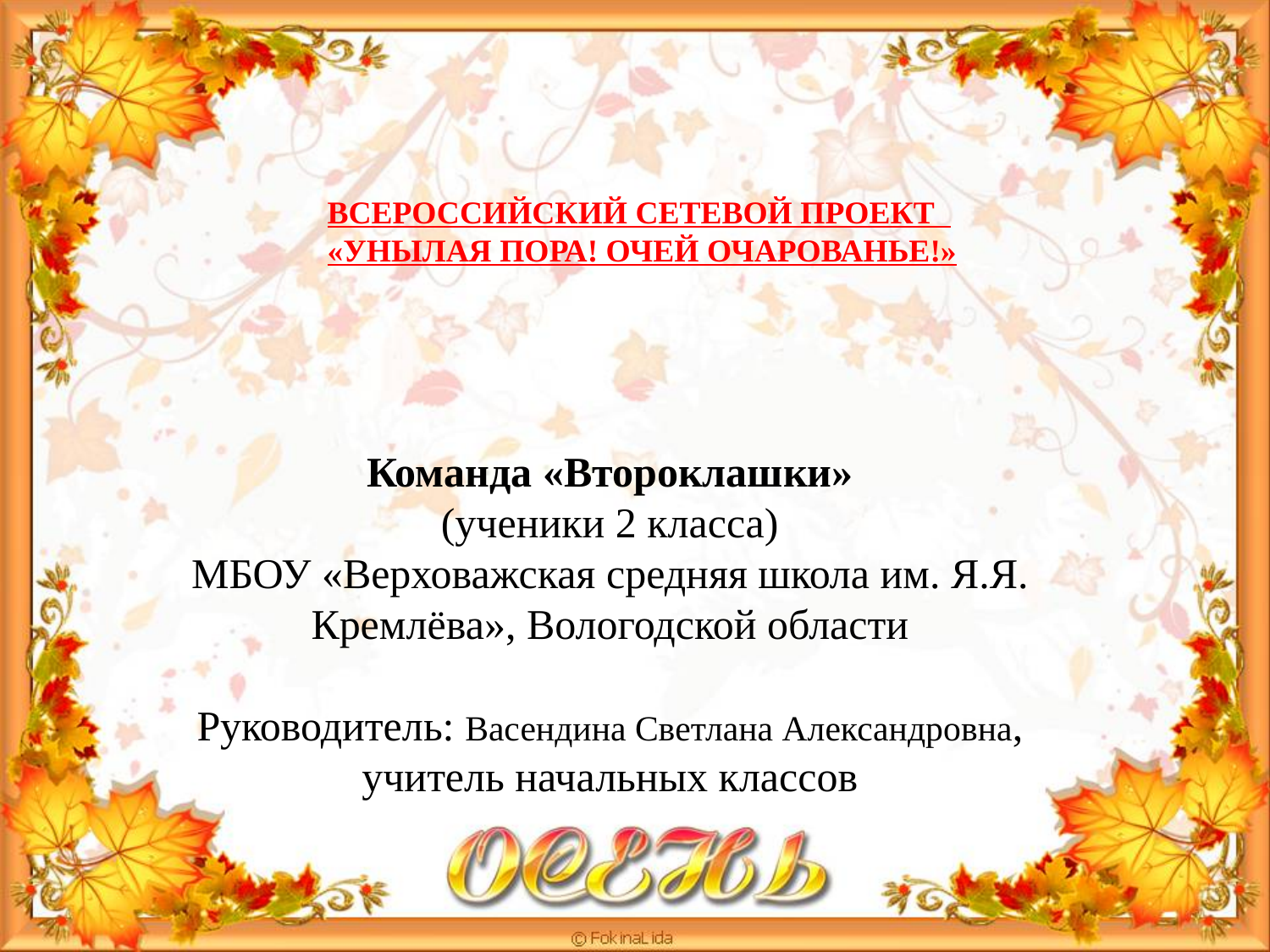

# Всероссийский сетевой проект «Унылая пора! Очей очарованье!»
Команда «Второклашки»
(ученики 2 класса)
МБОУ «Верховажская средняя школа им. Я.Я. Кремлёва», Вологодской области

Руководитель: Васендина Светлана Александровна, учитель начальных классов